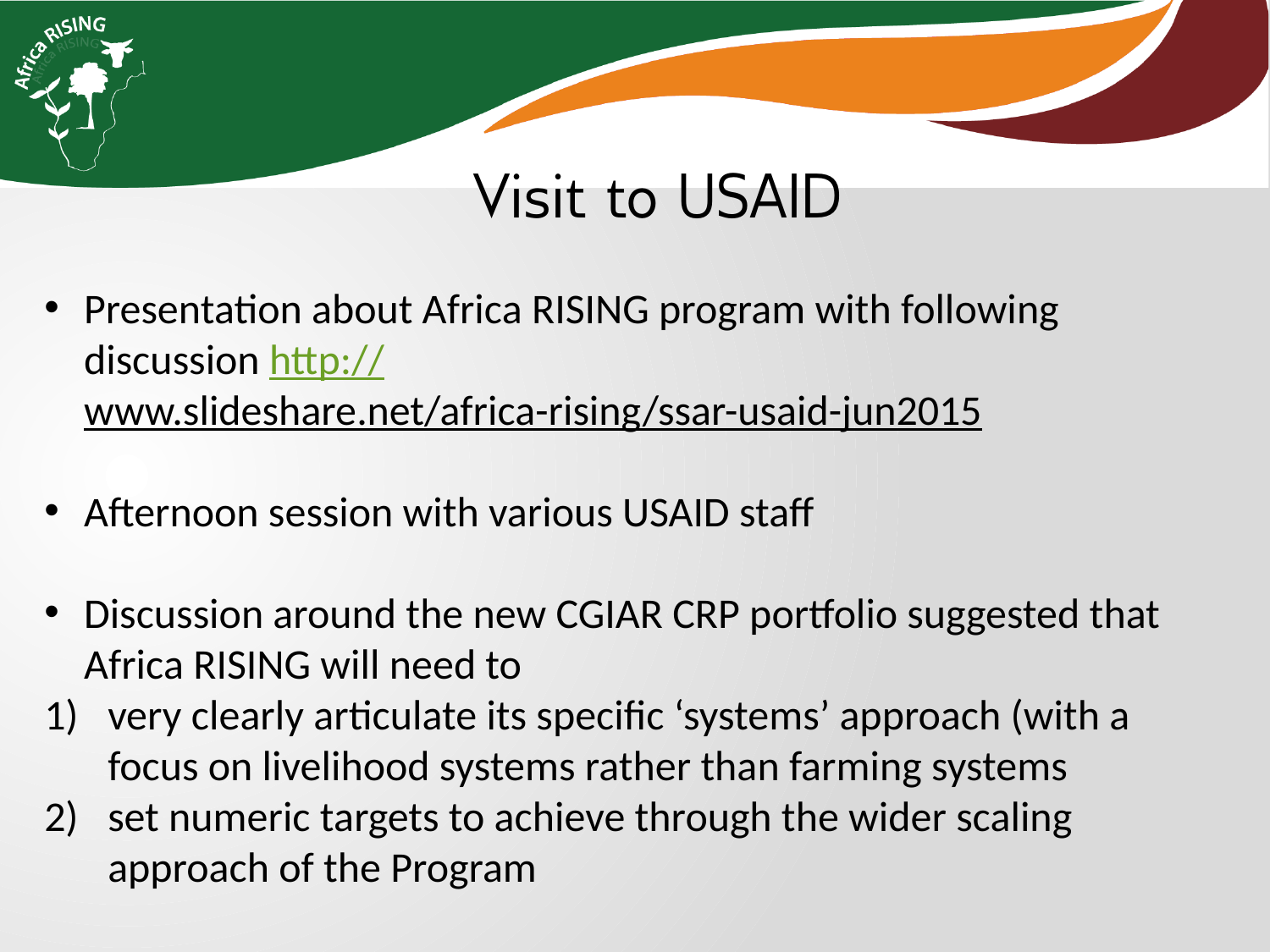

Visit to USAID
Presentation about Africa RISING program with following discussion http://www.slideshare.net/africa-rising/ssar-usaid-jun2015

Afternoon session with various USAID staff

Discussion around the new CGIAR CRP portfolio suggested that Africa RISING will need to
very clearly articulate its specific ‘systems’ approach (with a focus on livelihood systems rather than farming systems
set numeric targets to achieve through the wider scaling approach of the Program